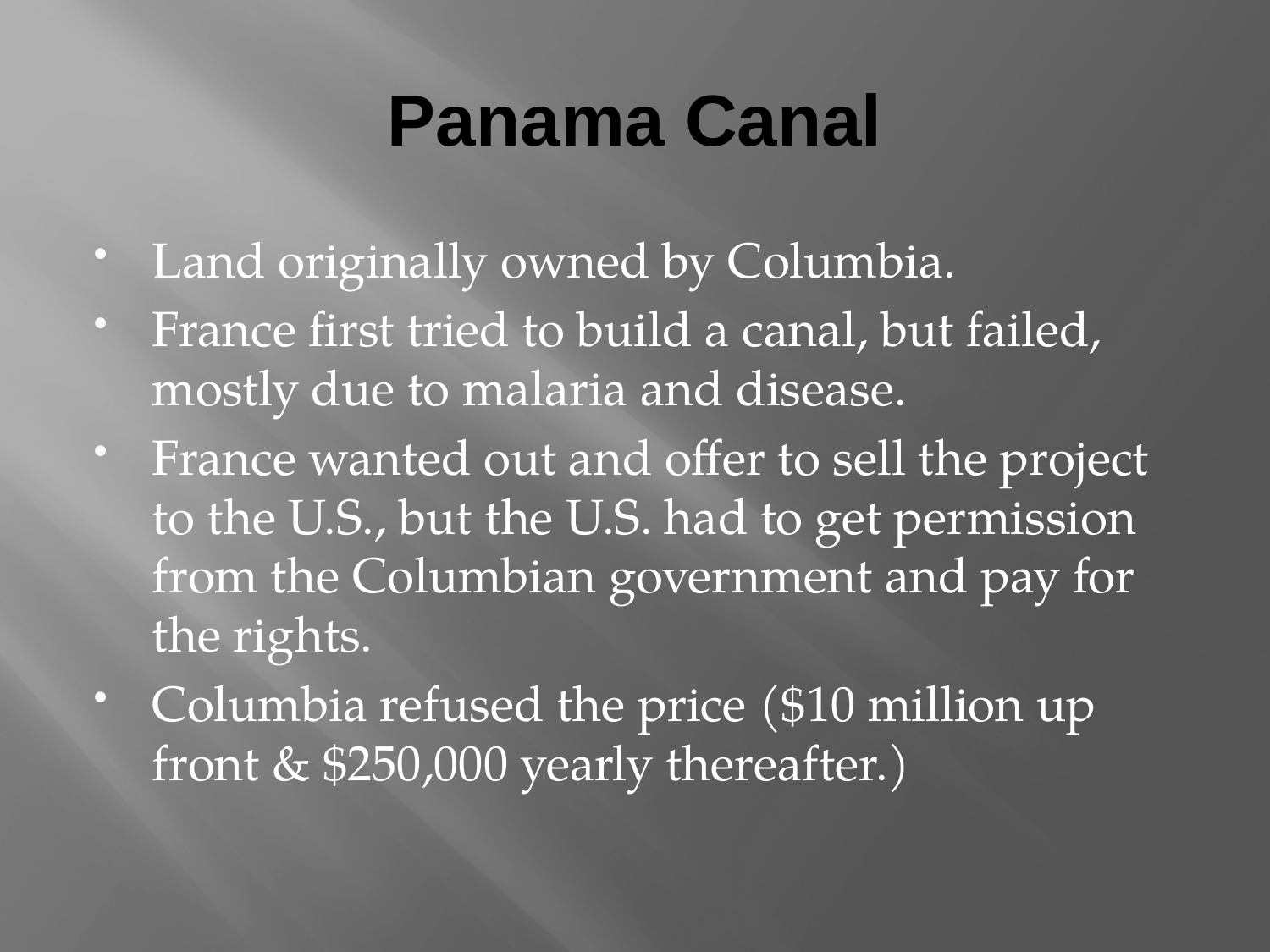

# Panama Canal
Land originally owned by Columbia.
France first tried to build a canal, but failed, mostly due to malaria and disease.
France wanted out and offer to sell the project to the U.S., but the U.S. had to get permission from the Columbian government and pay for the rights.
Columbia refused the price ($10 million up front & $250,000 yearly thereafter.)